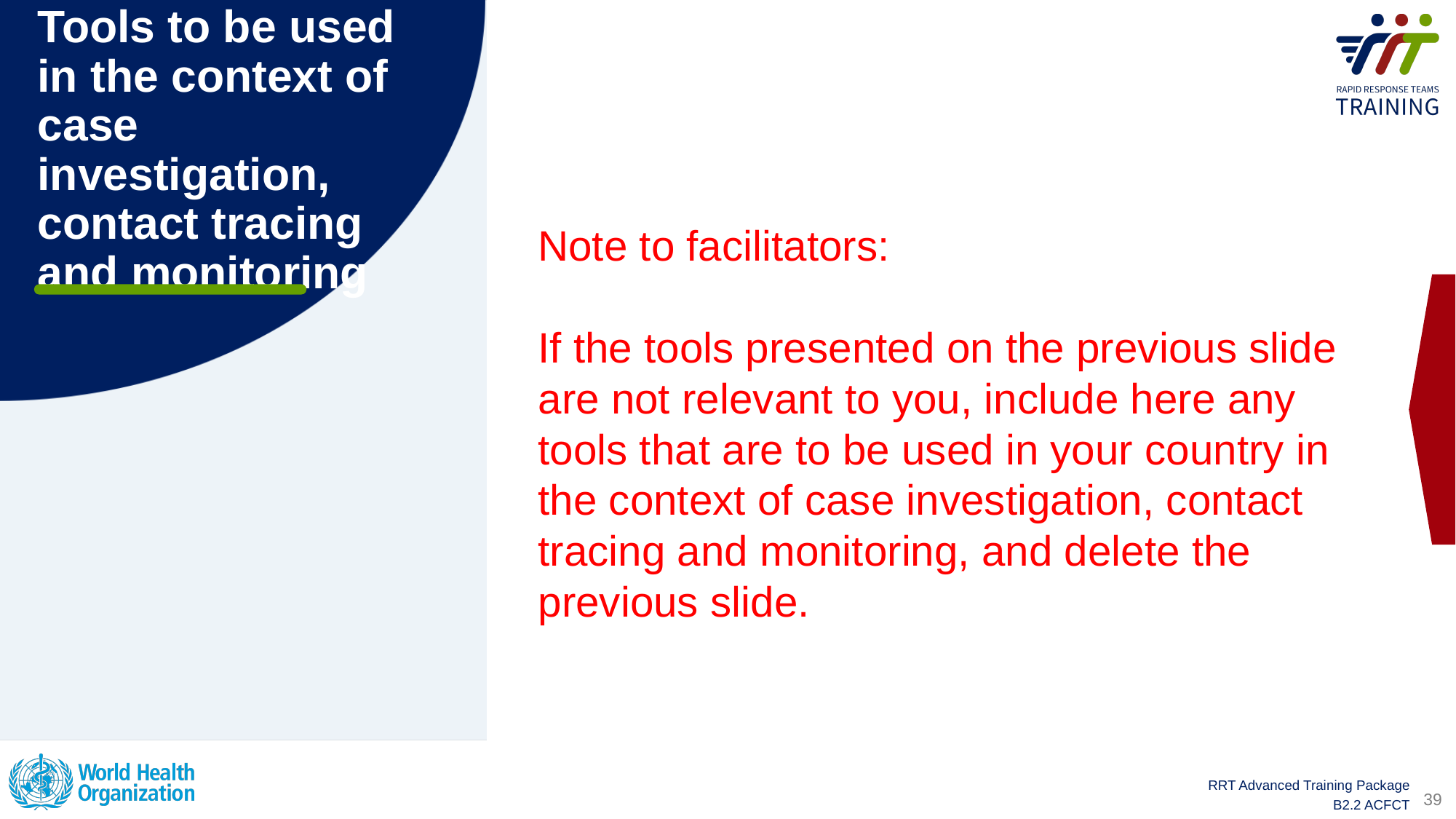

# Tools to be used in the context of case investigation, contact tracing and monitoring
Note to facilitators:

If the tools presented on the previous slide are not relevant to you, include here any tools that are to be used in your country in the context of case investigation, contact tracing and monitoring, and delete the previous slide.